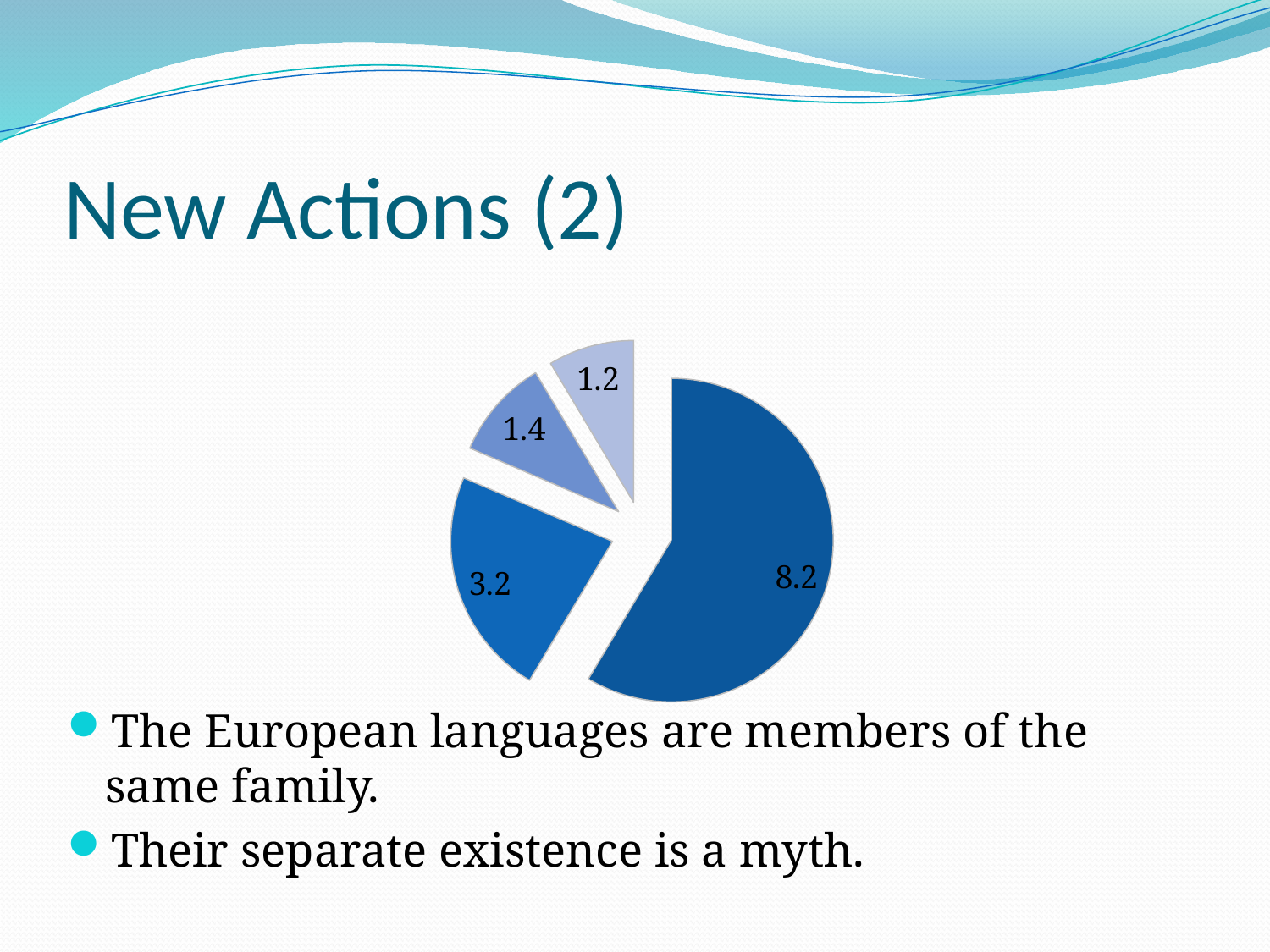

# New Actions (2)

[unsupported chart]

The European languages are members of the same family.
Their separate existence is a myth.